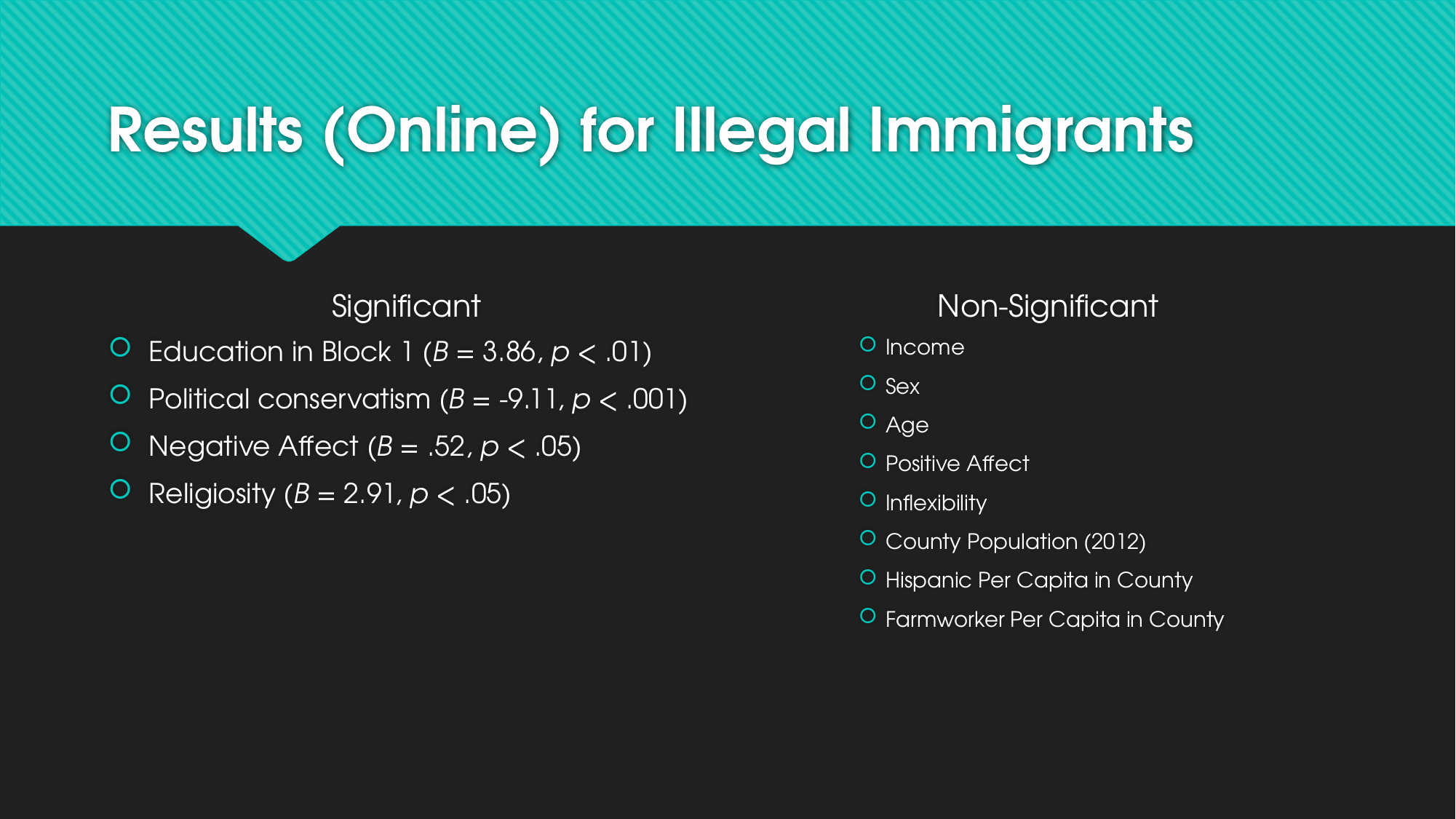

# Results (Online) for Illegal Immigrants
Significant
Non-Significant
Education in Block 1 (B = 3.86, p < .01)
Political conservatism (B = -9.11, p < .001)
Negative Affect (B = .52, p < .05)
Religiosity (B = 2.91, p < .05)
Income
Sex
Age
Positive Affect
Inflexibility
County Population (2012)
Hispanic Per Capita in County
Farmworker Per Capita in County